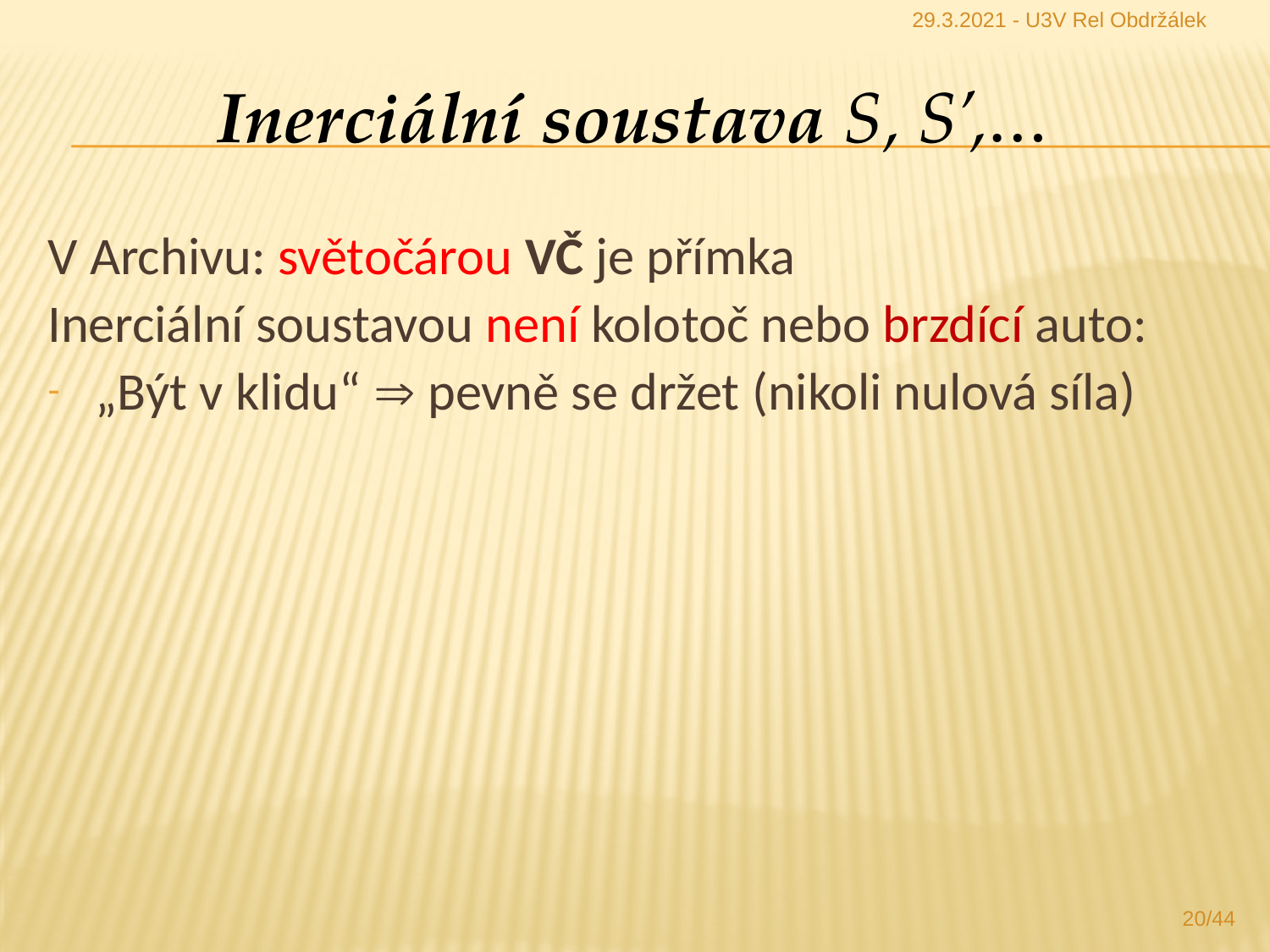

29.3.2021 - U3V Rel Obdržálek

Inerciální soustava S, S’,…

V Archivu: světočárou VČ je přímka
Inerciální soustavou není kolotoč nebo brzdící auto:
„Být v klidu“ ⇒ pevně se držet (nikoli nulová síla)

20/44